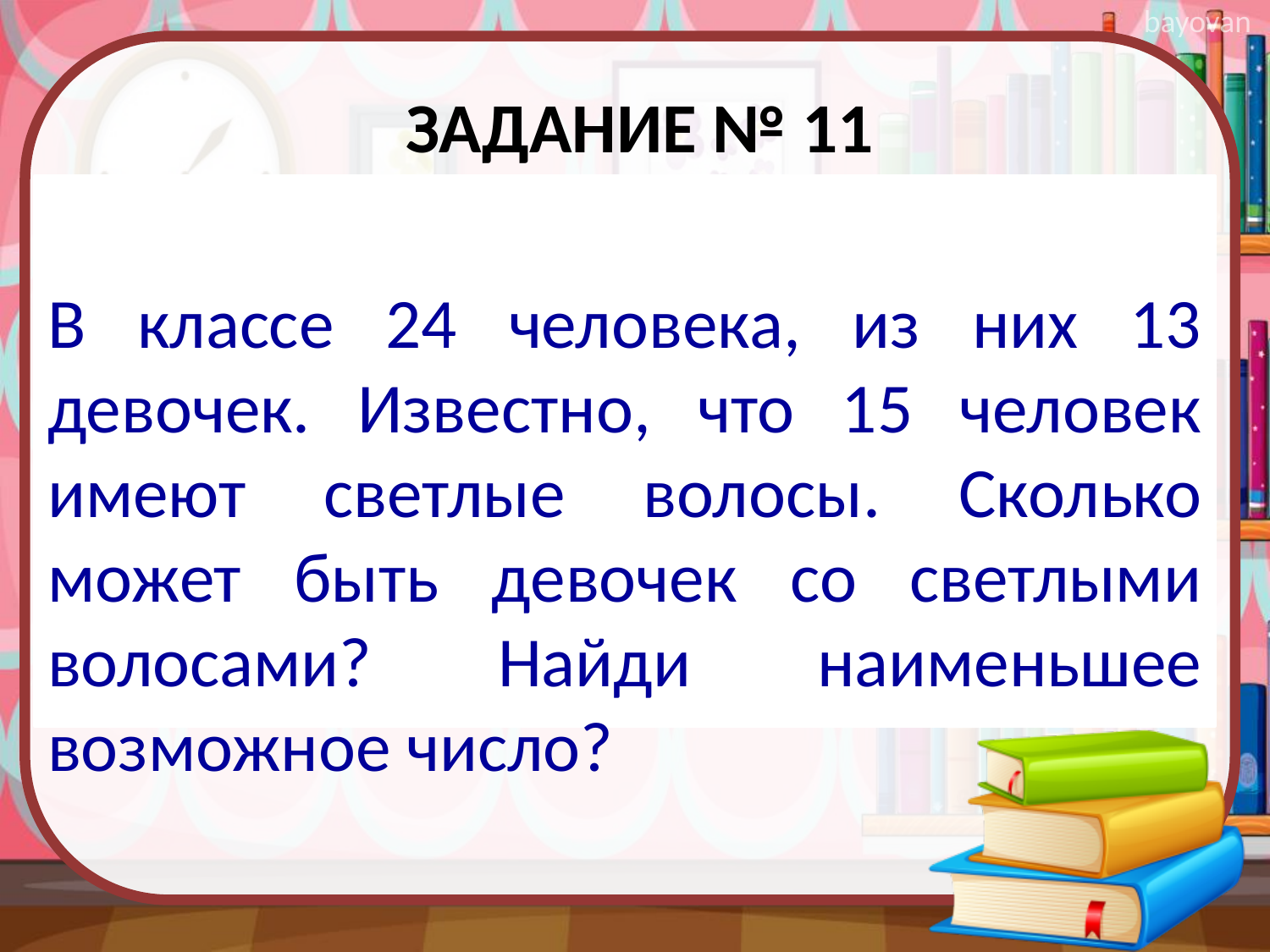

# Задание № 11

В классе 24 человека, из них 13 девочек. Известно, что 15 человек имеют светлые волосы. Сколько может быть девочек со светлыми волосами? Найди наименьшее возможное число?